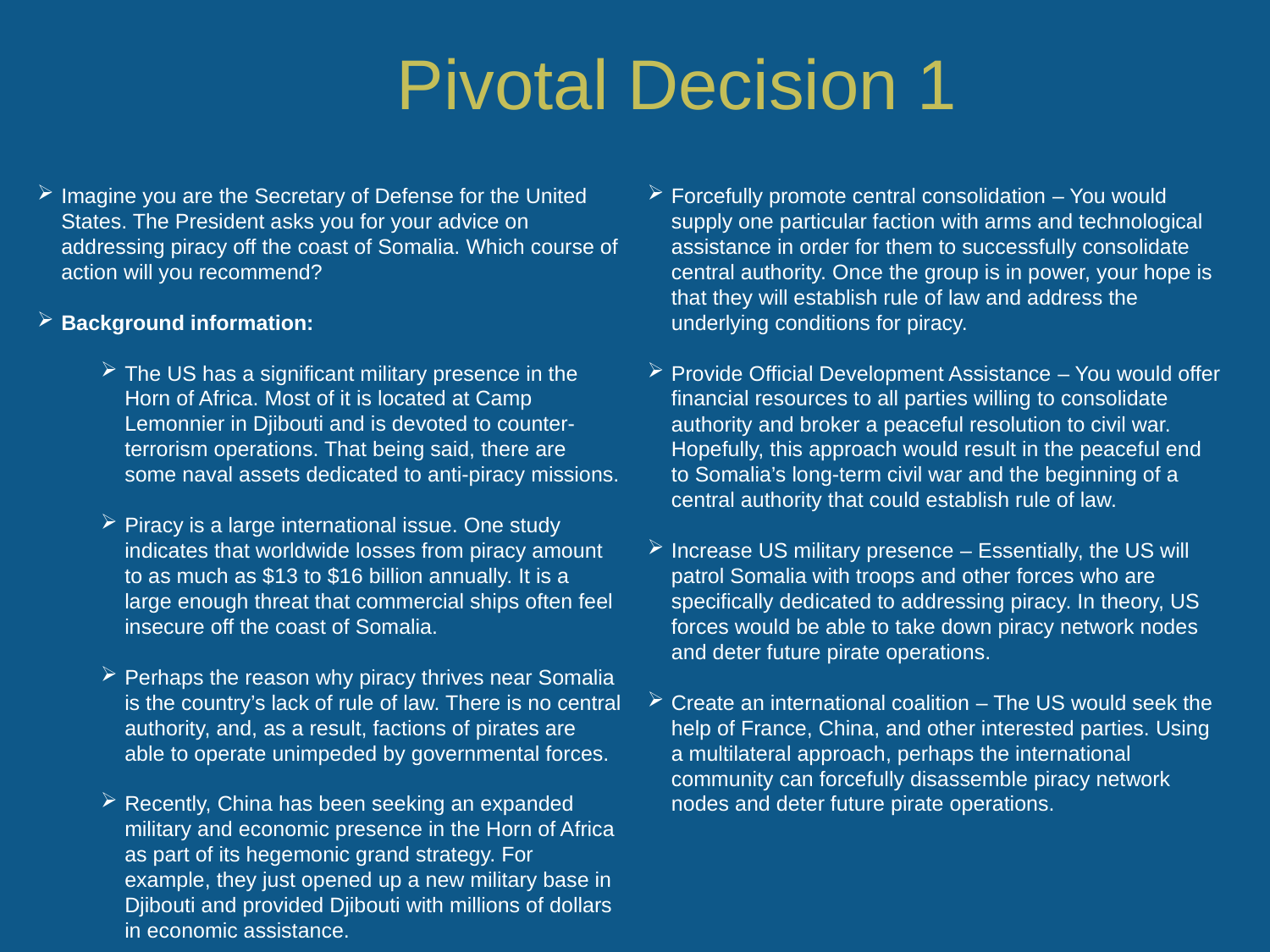

Imagine you are the Secretary of Defense for the United States. The President asks you for your advice on addressing piracy off the coast of Somalia. Which course of action will you recommend?

Background information:

The US has a significant military presence in the Horn of Africa. Most of it is located at Camp Lemonnier in Djibouti and is devoted to counter-terrorism operations. That being said, there are some naval assets dedicated to anti-piracy missions.

Piracy is a large international issue. One study indicates that worldwide losses from piracy amount to as much as $13 to $16 billion annually. It is a large enough threat that commercial ships often feel insecure off the coast of Somalia.

Perhaps the reason why piracy thrives near Somalia is the country’s lack of rule of law. There is no central authority, and, as a result, factions of pirates are able to operate unimpeded by governmental forces.

Recently, China has been seeking an expanded military and economic presence in the Horn of Africa as part of its hegemonic grand strategy. For example, they just opened up a new military base in Djibouti and provided Djibouti with millions of dollars in economic assistance.
Forcefully promote central consolidation – You would supply one particular faction with arms and technological assistance in order for them to successfully consolidate central authority. Once the group is in power, your hope is that they will establish rule of law and address the underlying conditions for piracy.

Provide Official Development Assistance – You would offer financial resources to all parties willing to consolidate authority and broker a peaceful resolution to civil war. Hopefully, this approach would result in the peaceful end to Somalia’s long-term civil war and the beginning of a central authority that could establish rule of law.

Increase US military presence – Essentially, the US will patrol Somalia with troops and other forces who are specifically dedicated to addressing piracy. In theory, US forces would be able to take down piracy network nodes and deter future pirate operations.

Create an international coalition – The US would seek the help of France, China, and other interested parties. Using a multilateral approach, perhaps the international community can forcefully disassemble piracy network nodes and deter future pirate operations.